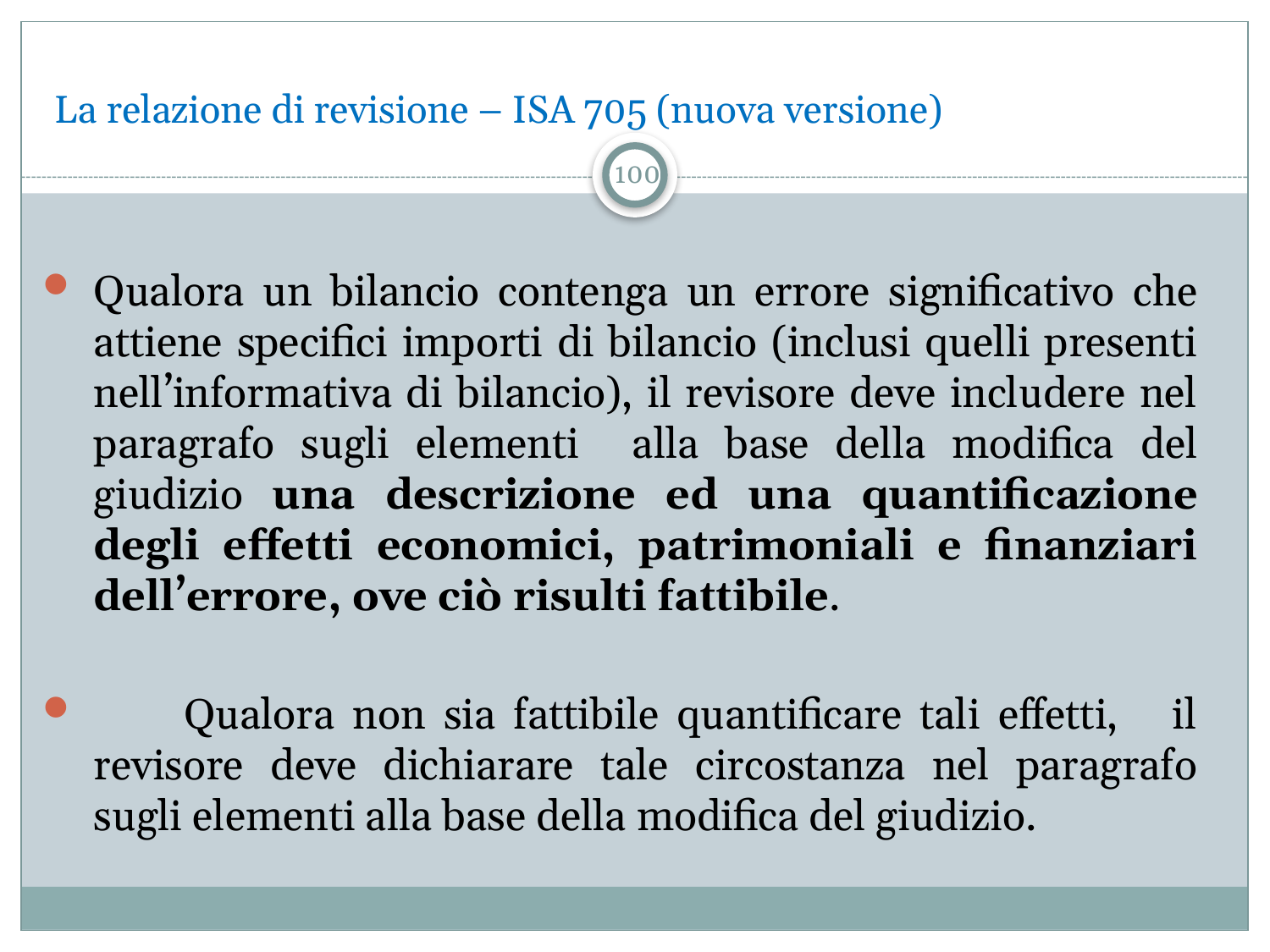

# La relazione di revisione – ISA 705 (nuova versione)
100

Qualora un bilancio contenga un errore significativo che attiene specifici importi di bilancio (inclusi quelli presenti nell’informativa di bilancio), il revisore deve includere nel paragrafo sugli elementi  alla base della modifica del giudizio una descrizione ed una quantificazione degli effetti economici, patrimoniali e finanziari dell’errore, ove ciò risulti fattibile.

     Qualora non sia fattibile quantificare tali effetti,   il revisore deve dichiarare tale circostanza nel paragrafo sugli elementi alla base della modifica del giudizio.